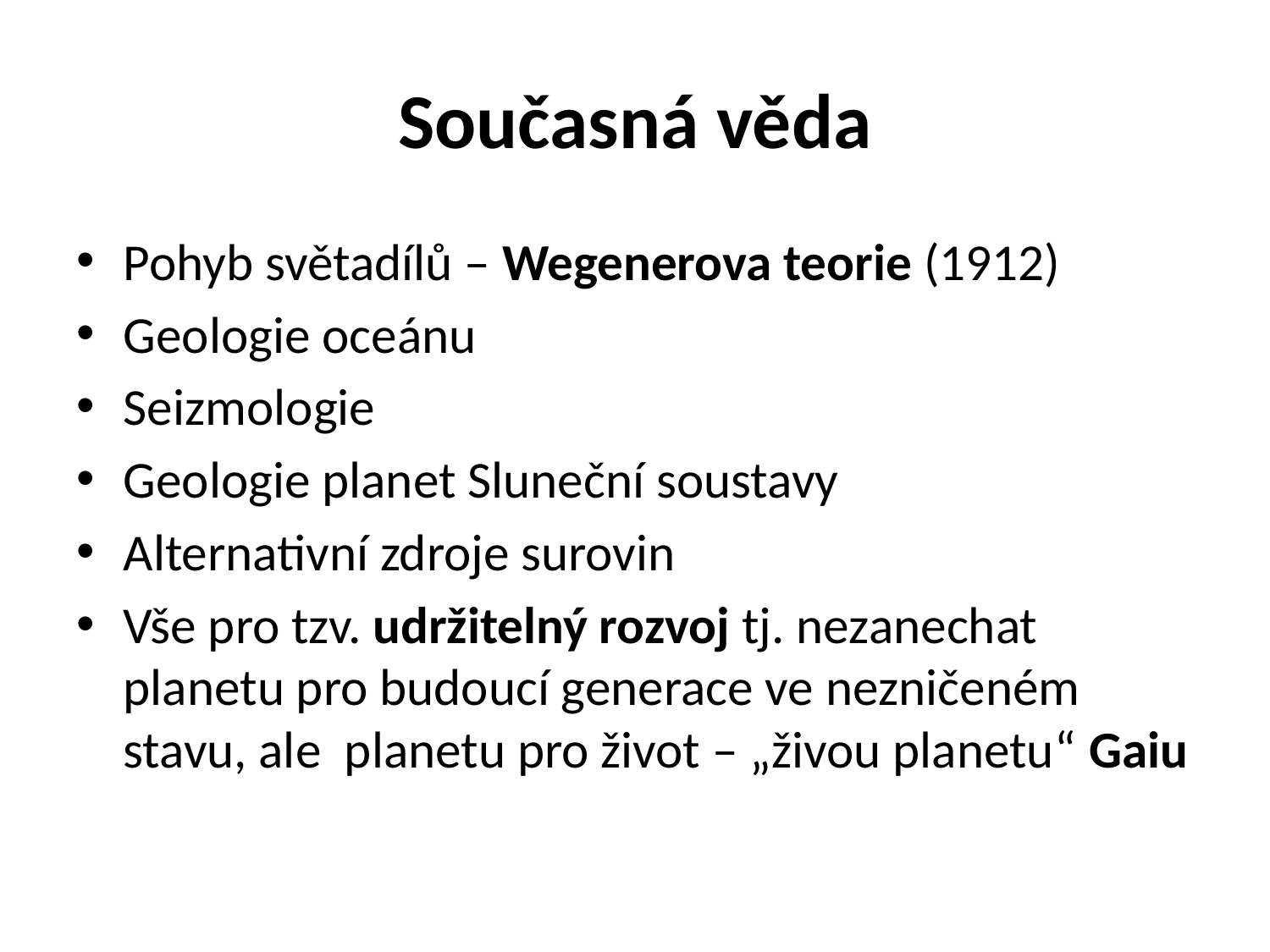

# Současná věda
Pohyb světadílů – Wegenerova teorie (1912)
Geologie oceánu
Seizmologie
Geologie planet Sluneční soustavy
Alternativní zdroje surovin
Vše pro tzv. udržitelný rozvoj tj. nezanechat planetu pro budoucí generace ve nezničeném stavu, ale  planetu pro život – „živou planetu“ Gaiu